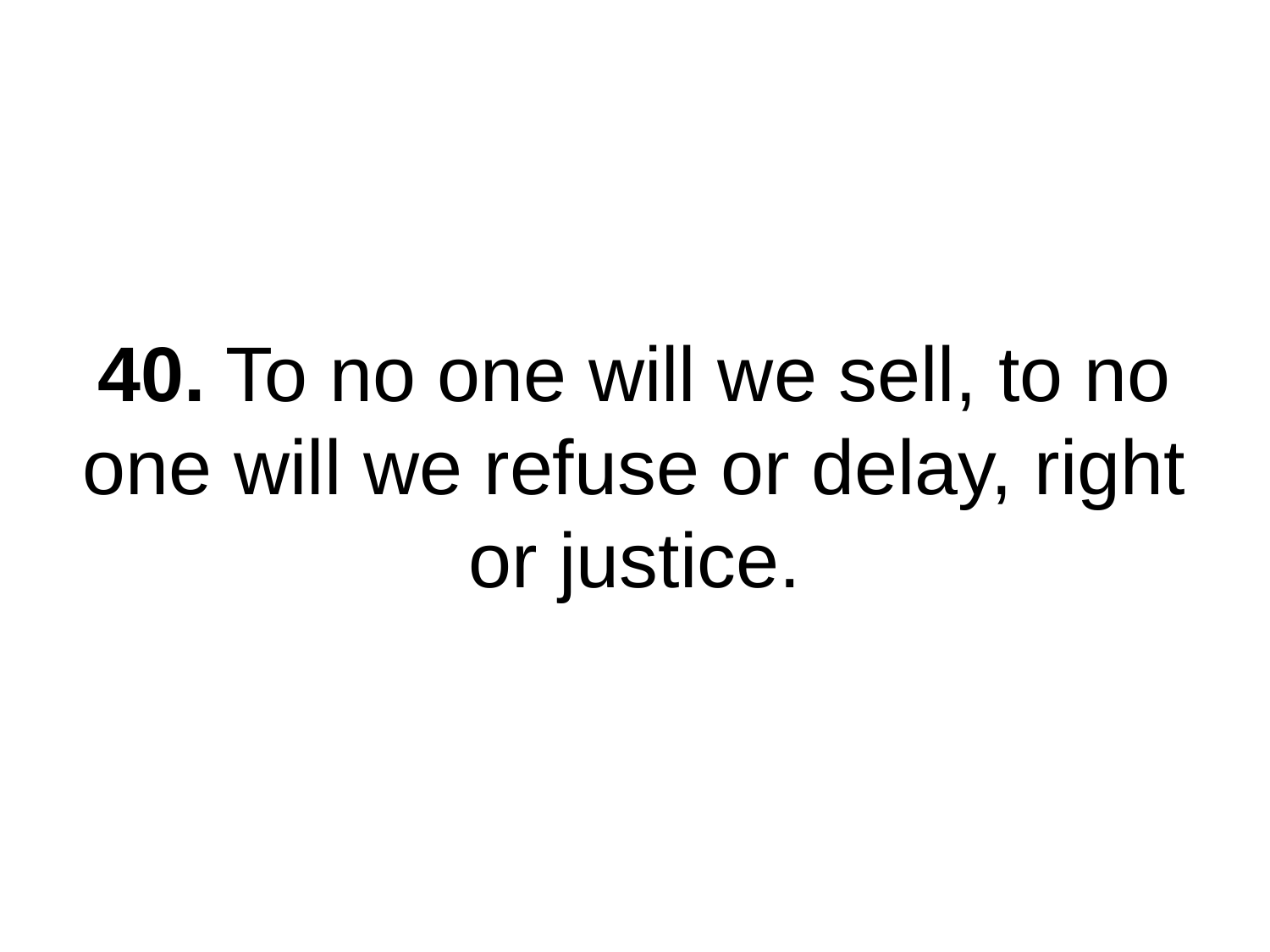

# 40. To no one will we sell, to no one will we refuse or delay, right or justice.